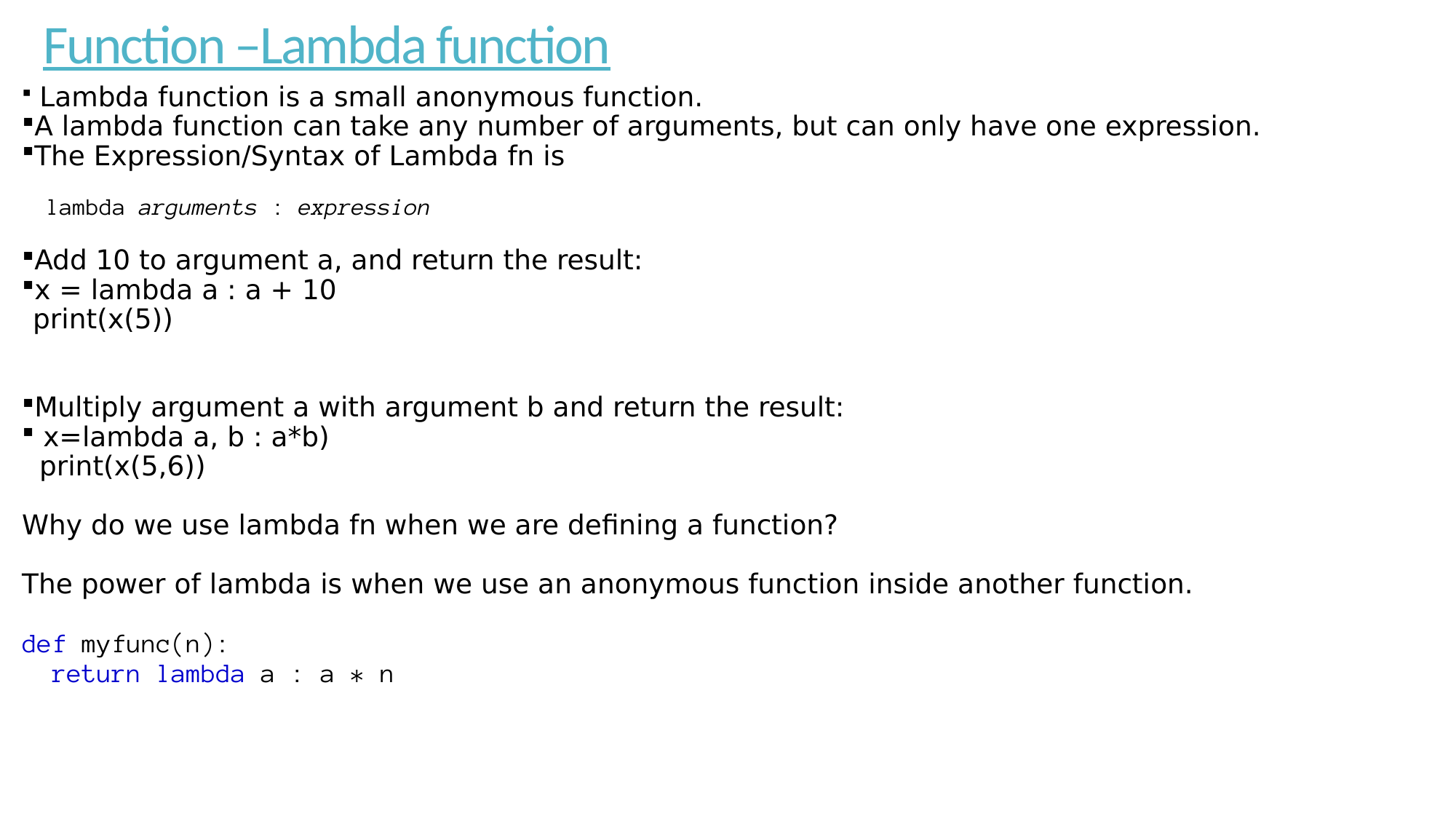

# Function –Lambda function
 Lambda function is a small anonymous function.
A lambda function can take any number of arguments, but can only have one expression.
The Expression/Syntax of Lambda fn is

lambda arguments : expression

Add 10 to argument a, and return the result:
x = lambda a : a + 10
print(x(5))

Multiply argument a with argument b and return the result:
 x=lambda a, b : a*b)
  print(x(5,6))

Why do we use lambda fn when we are defining a function?

The power of lambda is when we use an anonymous function inside another function.

def myfunc(n):
  return lambda a : a * n